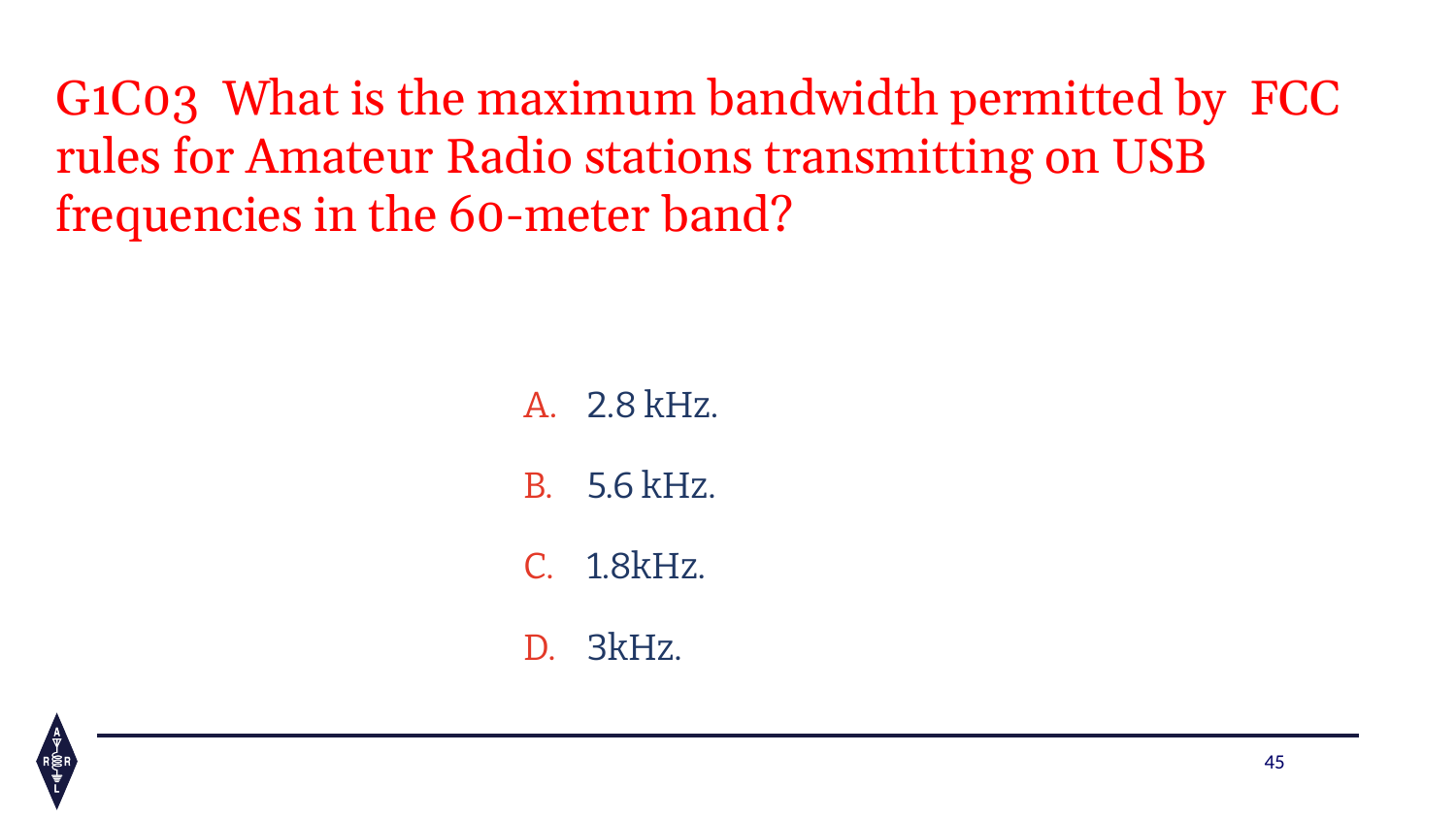

G1C03  What is the maximum bandwidth permitted by  FCC rules for Amateur Radio stations transmitting on USB frequencies in the 60-meter band?
#

2.8 kHz.
5.6 kHz.
1.8kHz.
3kHz.

45